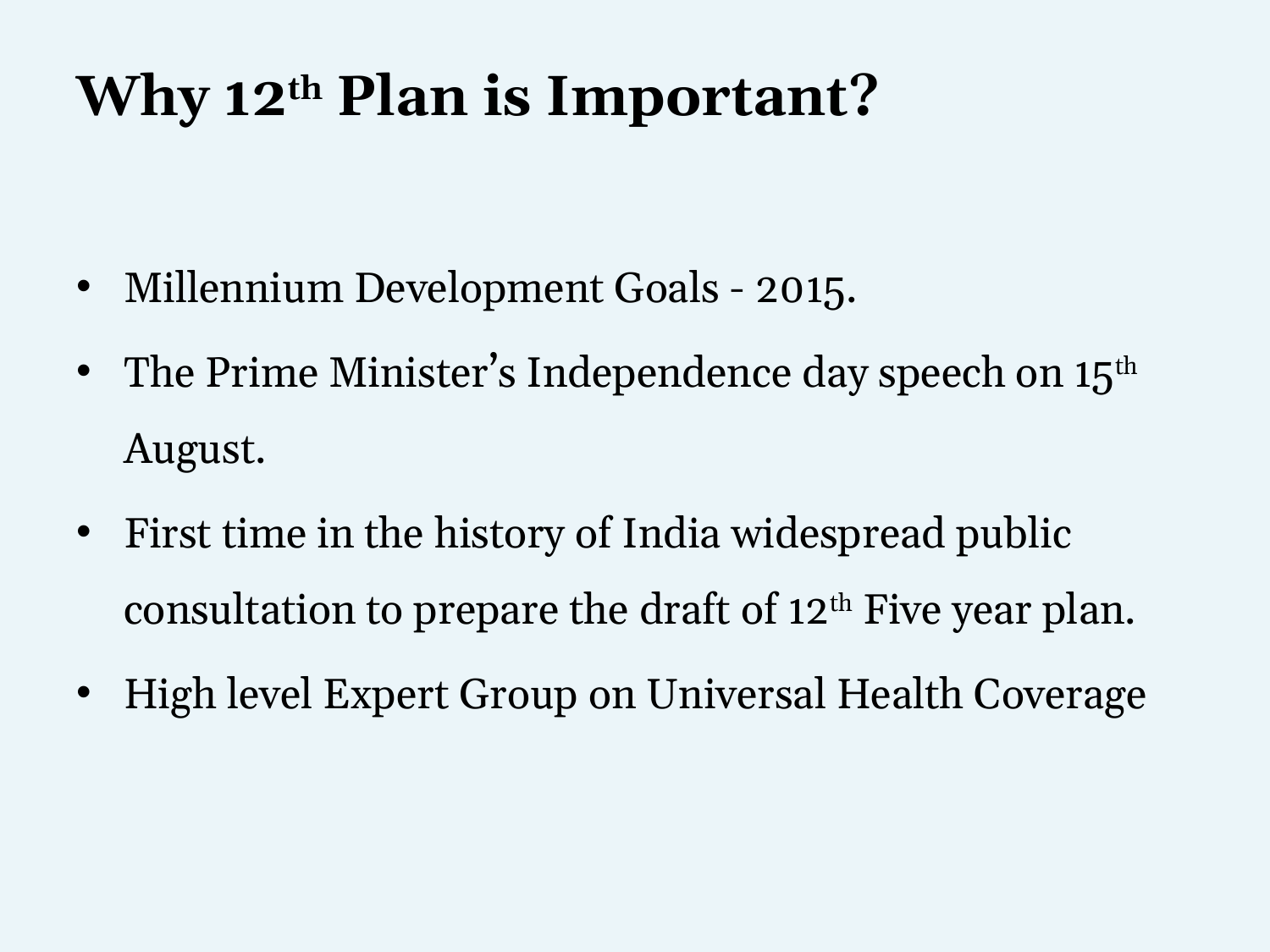

# Why 12th Plan is Important?

Millennium Development Goals - 2015.
The Prime Minister’s Independence day speech on 15th August.
First time in the history of India widespread public consultation to prepare the draft of 12th Five year plan.
High level Expert Group on Universal Health Coverage